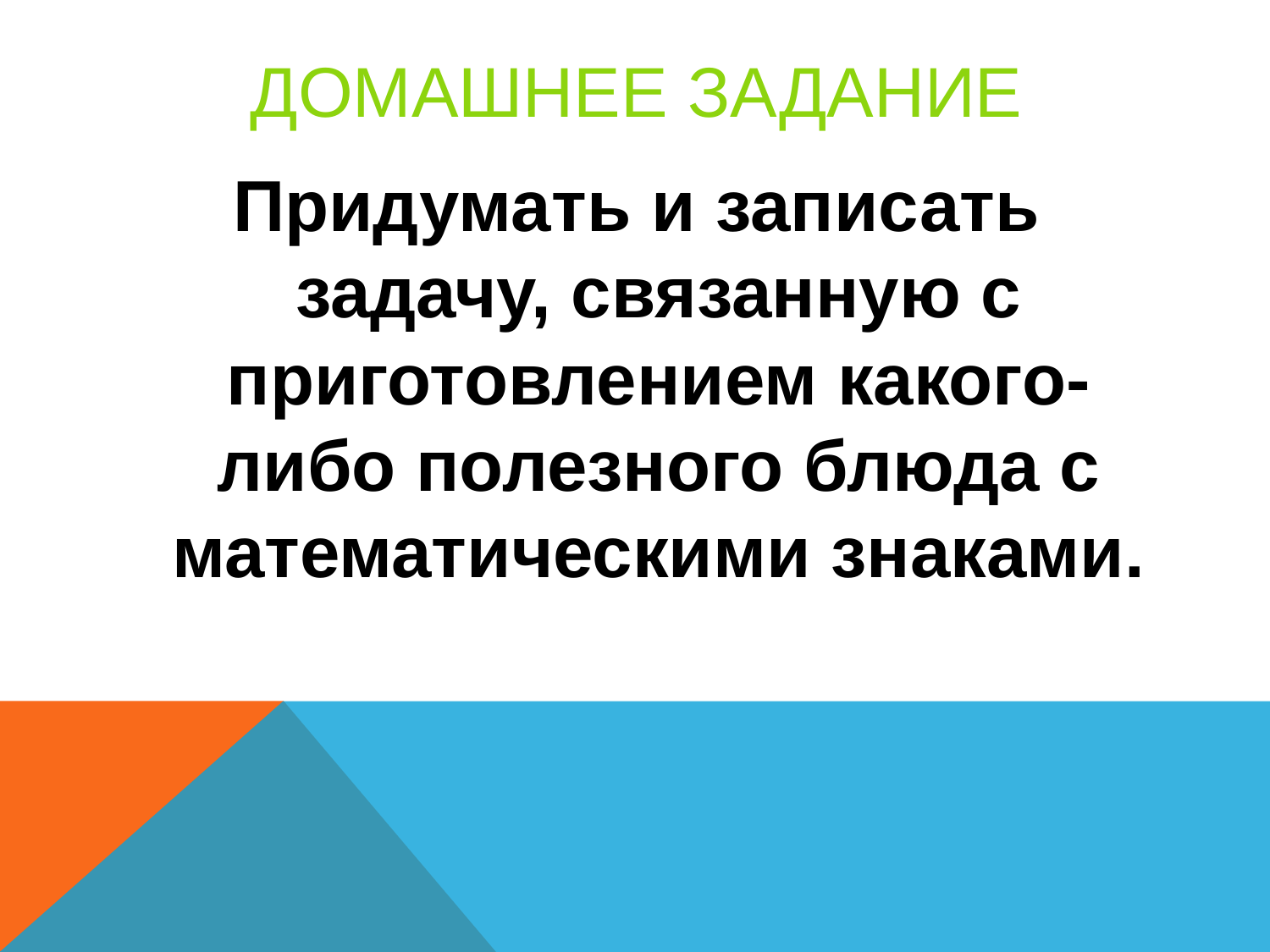

# Домашнее задание
Придумать и записать задачу, связанную с приготовлением какого-либо полезного блюда с математическими знаками.